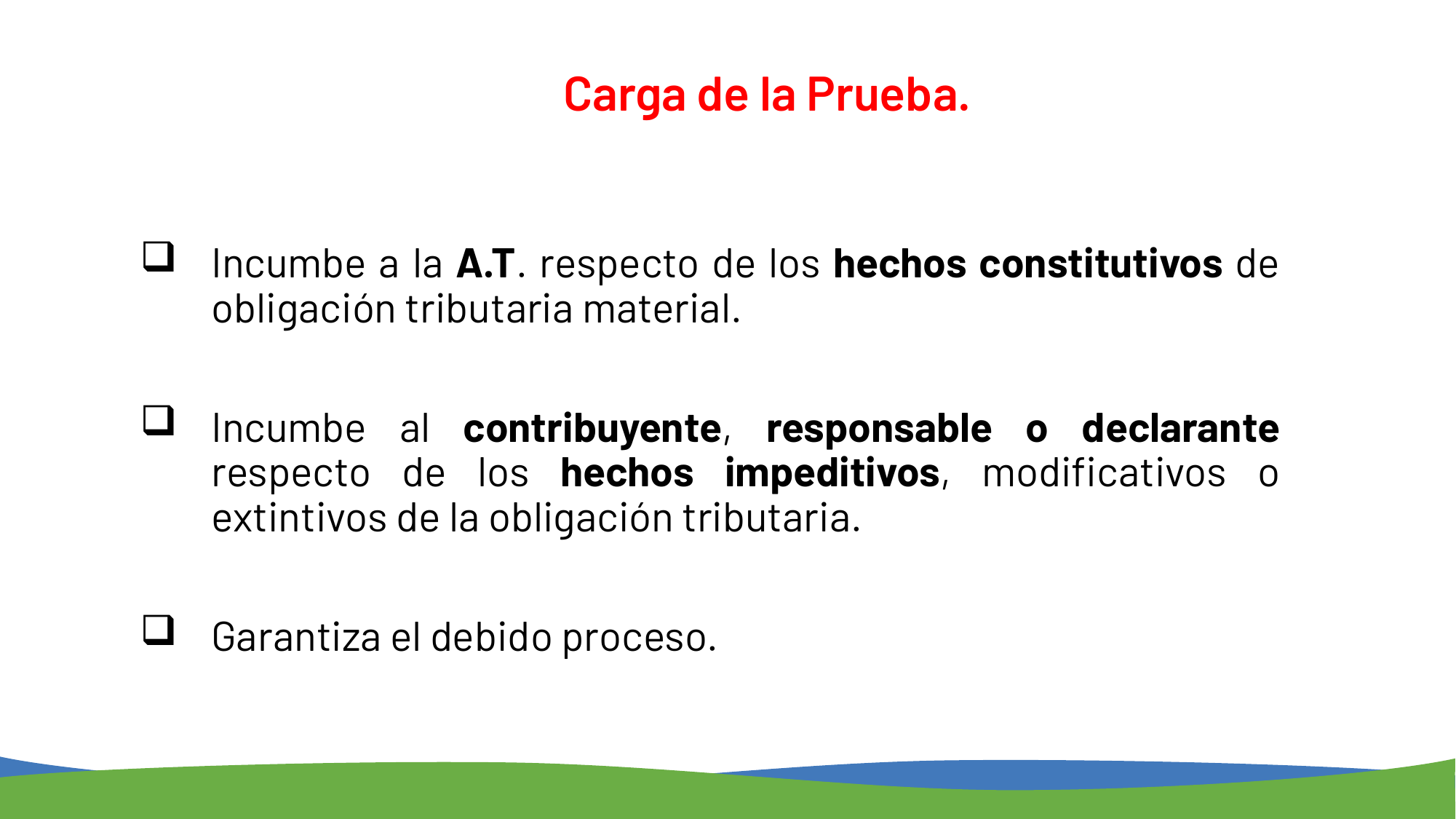

Carga de la Prueba.

Incumbe a la A.T. respecto de los hechos constitutivos de obligación tributaria material.

Incumbe al contribuyente, responsable o declarante respecto de los hechos impeditivos, modificativos o extintivos de la obligación tributaria.

Garantiza el debido proceso.